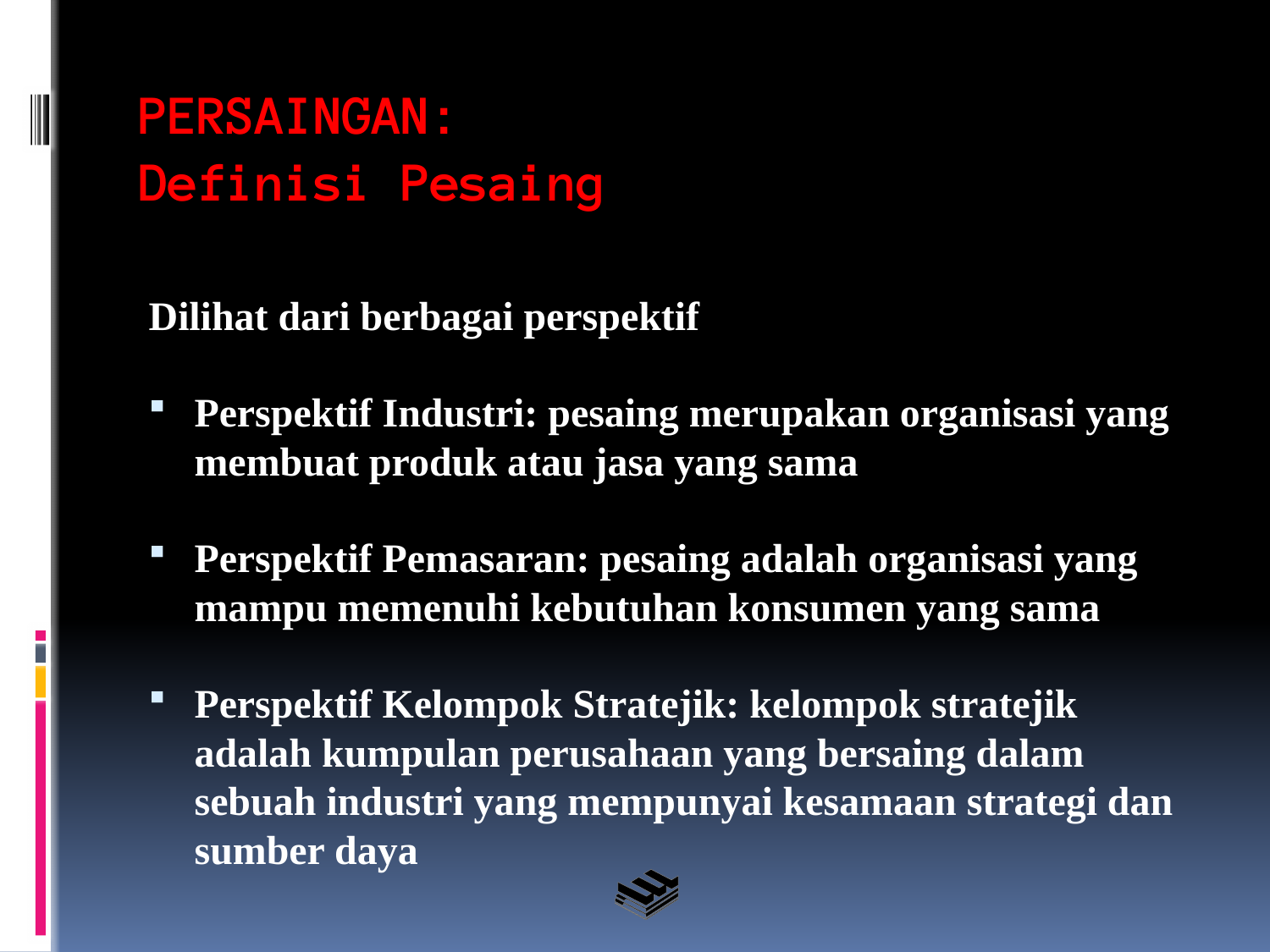

# PERSAINGAN: Definisi Pesaing

Dilihat dari berbagai perspektif

Perspektif Industri: pesaing merupakan organisasi yang membuat produk atau jasa yang sama

Perspektif Pemasaran: pesaing adalah organisasi yang mampu memenuhi kebutuhan konsumen yang sama

Perspektif Kelompok Stratejik: kelompok stratejik adalah kumpulan perusahaan yang bersaing dalam sebuah industri yang mempunyai kesamaan strategi dan sumber daya